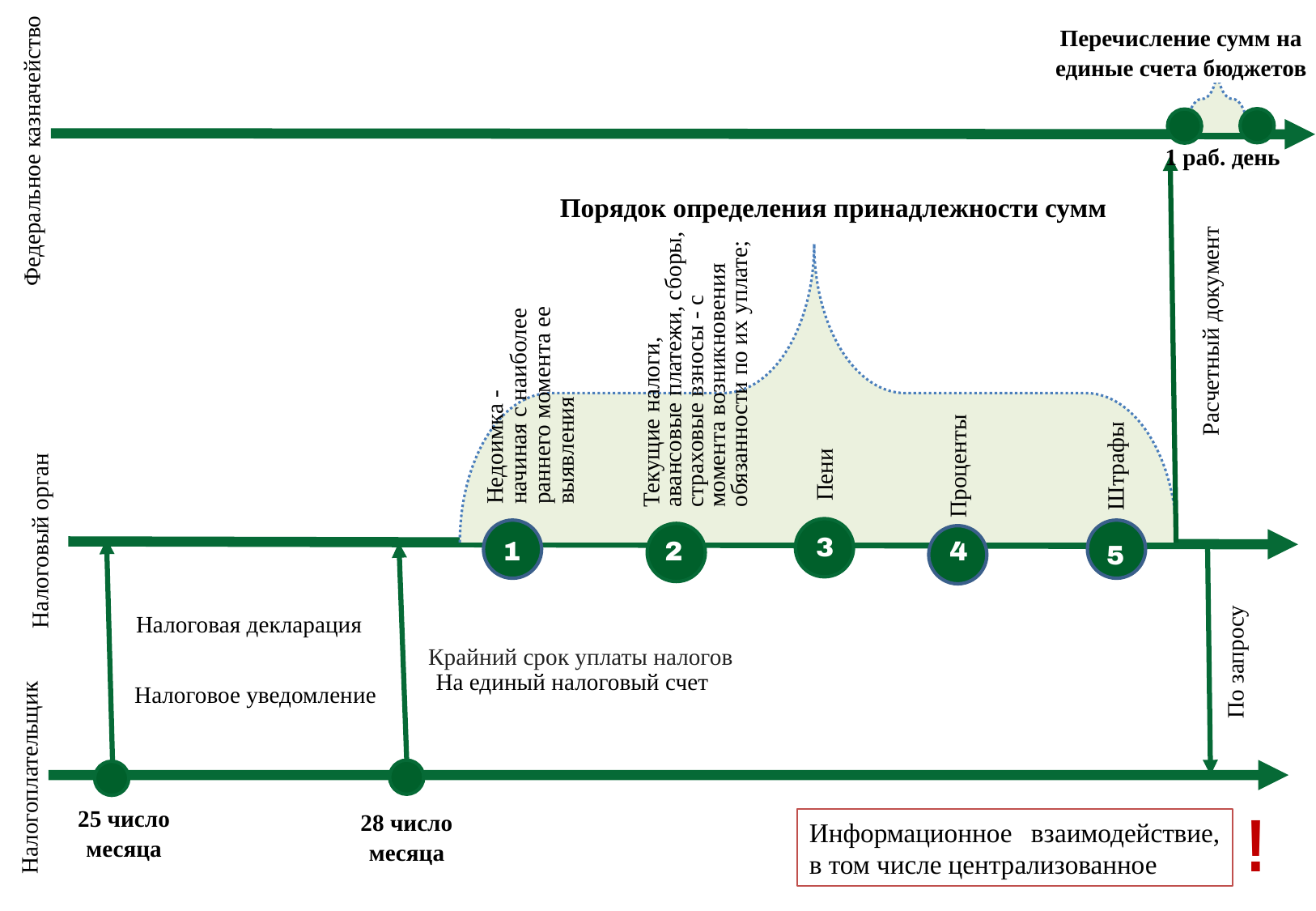

Федеральное казначейство
Перечисление сумм на единые счета бюджетов

4

1 раб. день
Порядок определения принадлежности сумм
Расчетный документ

Недоимка - начиная с наиболее раннего момента ее выявления
Текущие налоги, авансовые платежи, сборы, страховые взносы - с момента возникновения обязанности по их уплате;
 Проценты
 Штрафы
Пени
Налоговый орган
По запросу

3

1
4

2
5
Налоговая декларация

Крайний срок уплаты налогов
На единый налоговый счет
Налоговое уведомление
Налогоплательщик

!
25 число месяца
28 число месяца
Информационное взаимодействие, в том числе централизованное